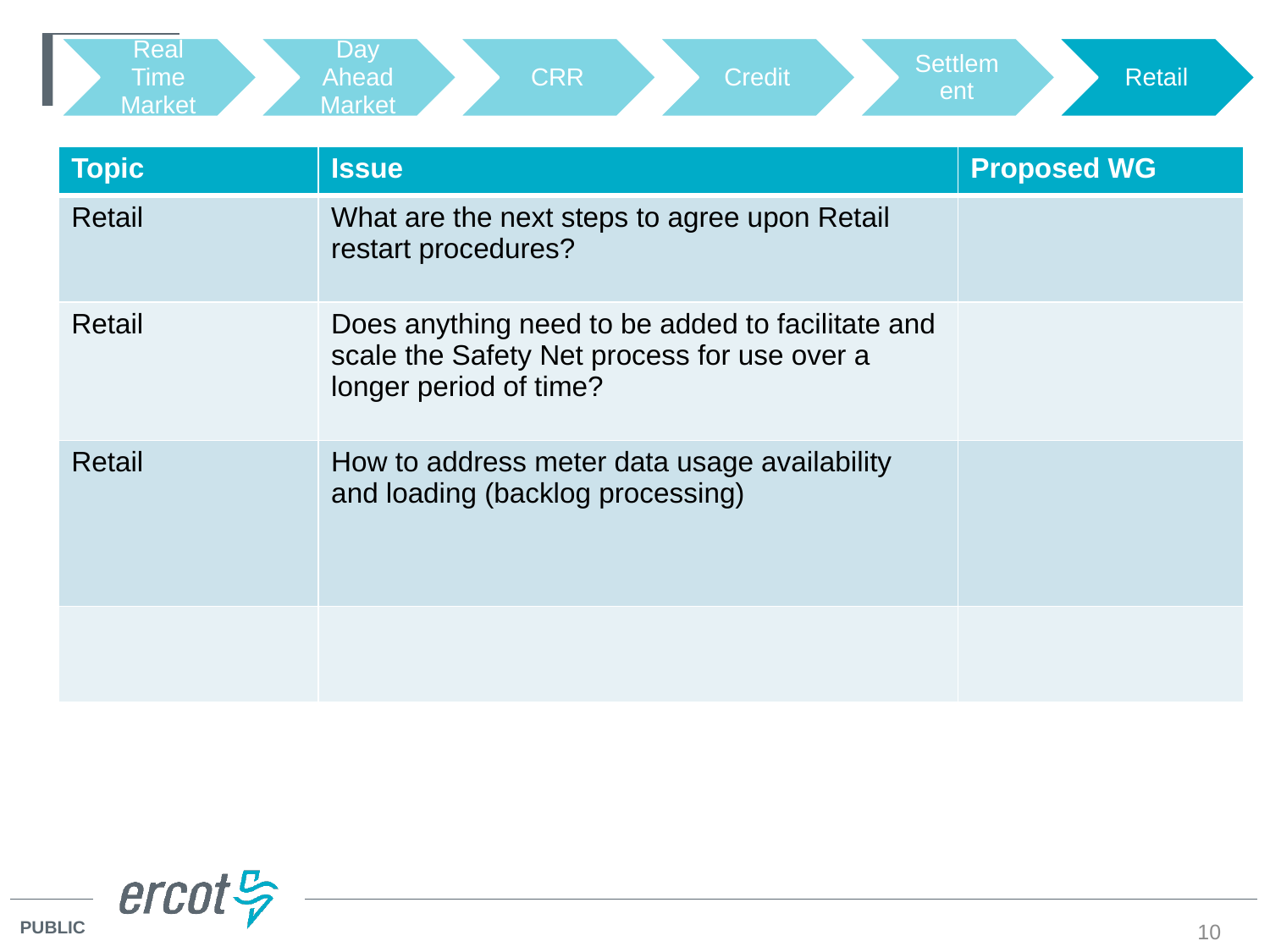

Real Time Market
CRR
Settlement
Retail
Credit
Day Ahead Market
| Topic | Issue | Proposed WG |
| --- | --- | --- |
| Retail | What are the next steps to agree upon Retail restart procedures? |  |
| Retail | Does anything need to be added to facilitate and scale the Safety Net process for use over a longer period of time? |  |
| Retail | How to address meter data usage availability and loading (backlog processing) |  |
|  |  |  |
10